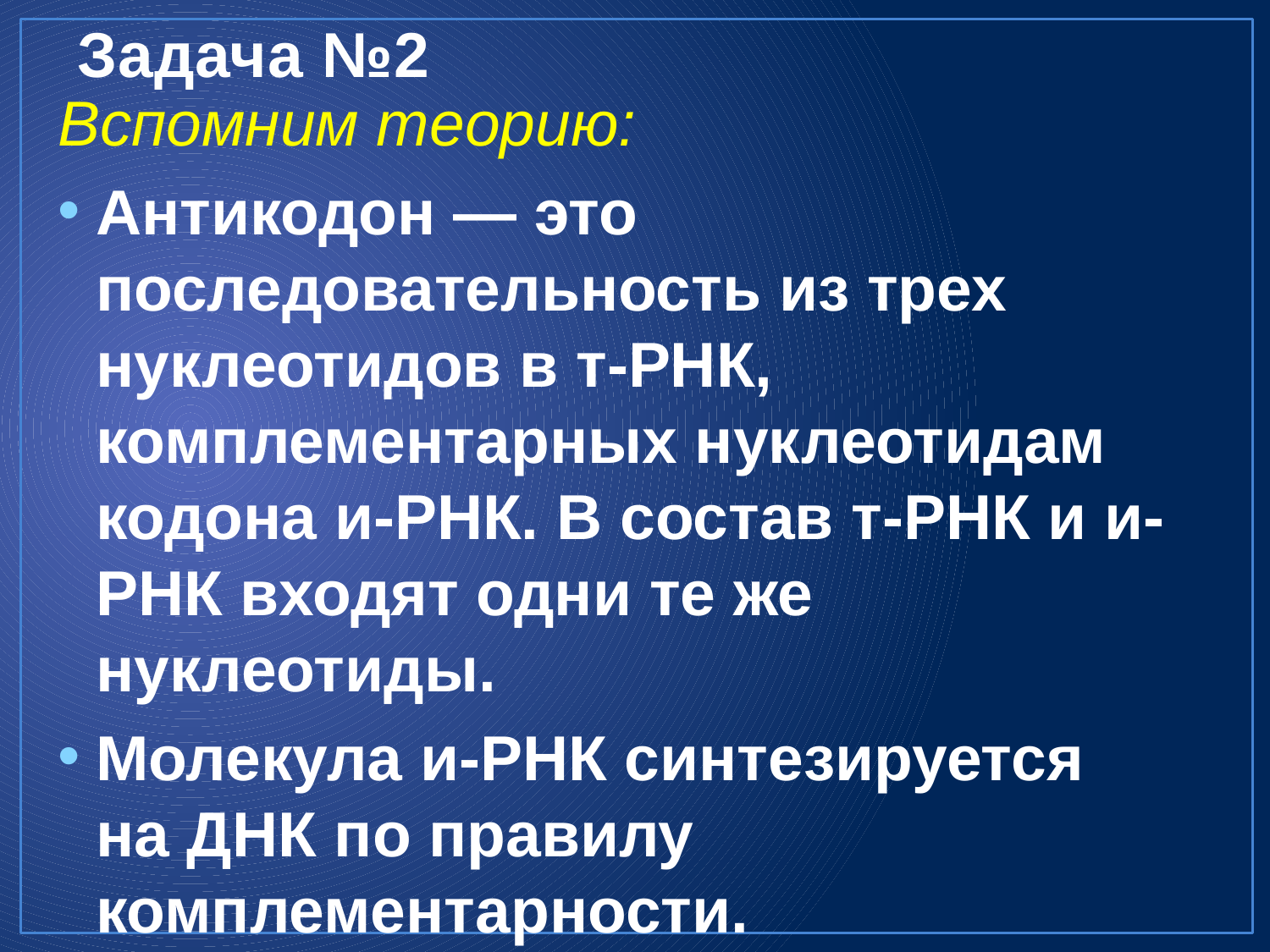

# Задача №2
Вспомним теорию:
Антикодон — это последовательность из трех нуклеотидов в т-РНК, комплементарных нуклеотидам кодона и-РНК. В состав т-РНК и и-РНК входят одни те же нуклеотиды.
Молекула и-РНК синтезируется на ДНК по правилу комплементарности.
В состав ДНК вместо урацила входит тимин.